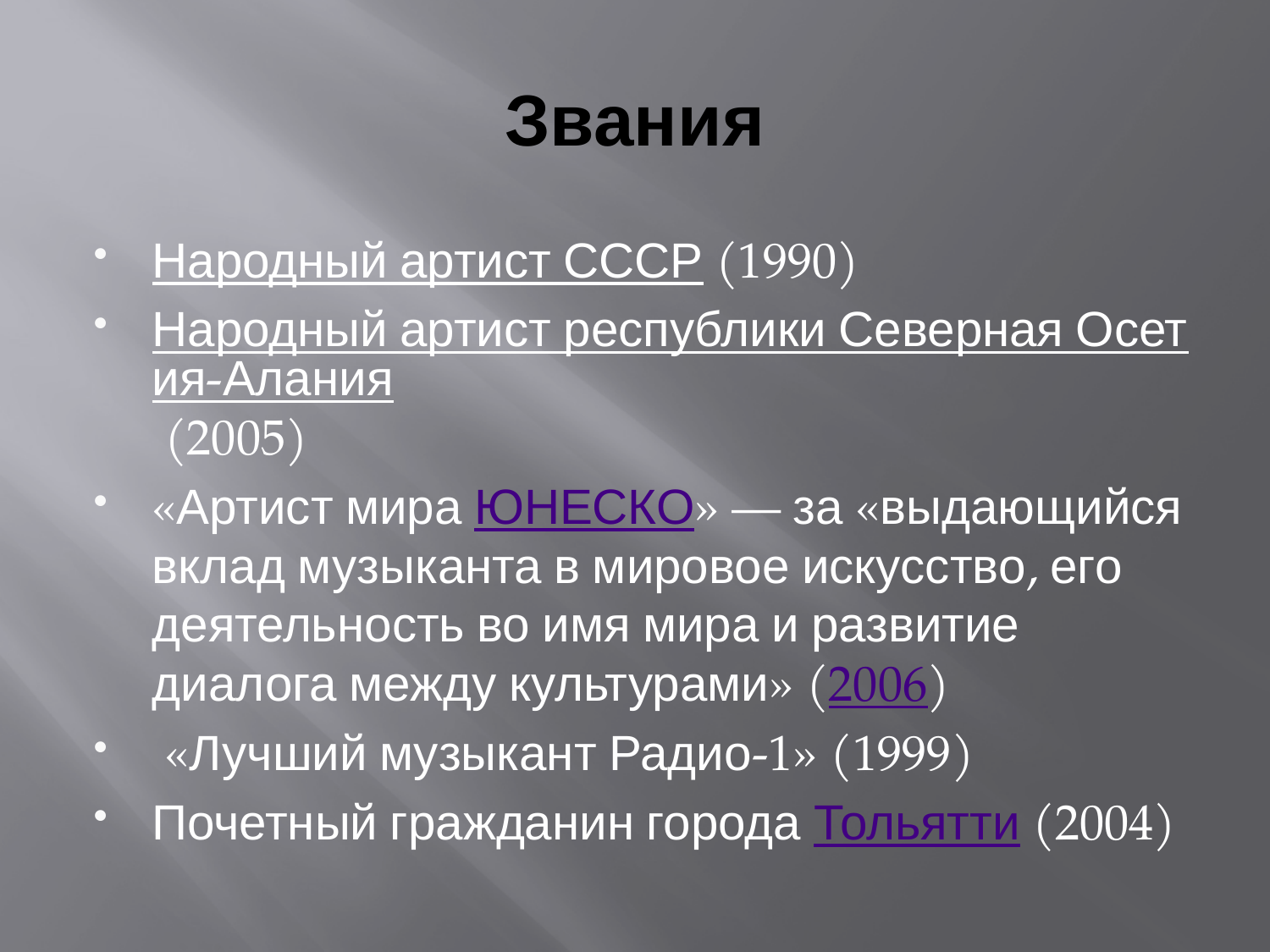

# Звания
Народный артист СССР (1990)
Народный артист республики Северная Осетия-Алания (2005)
«Артист мира ЮНЕСКО» — за «выдающийся вклад музыканта в мировое искусство, его деятельность во имя мира и развитие диалога между культурами» (2006)
 «Лучший музыкант Радио-1» (1999)
Почетный гражданин города Тольятти (2004)